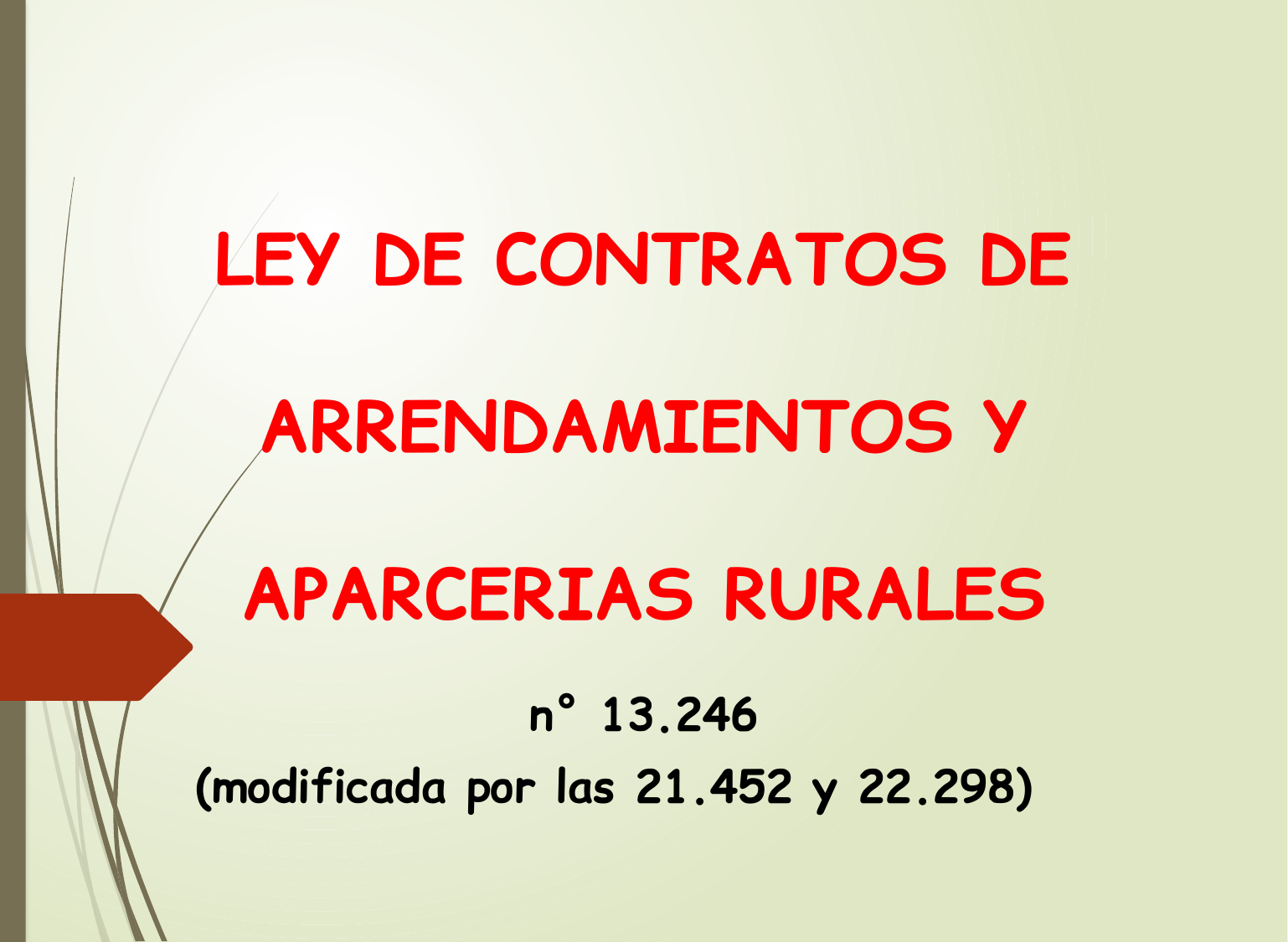

# LEY DE CONTRATOS DE ARRENDAMIENTOS Y APARCERIAS RURALES
n° 13.246
(modificada por las 21.452 y 22.298)